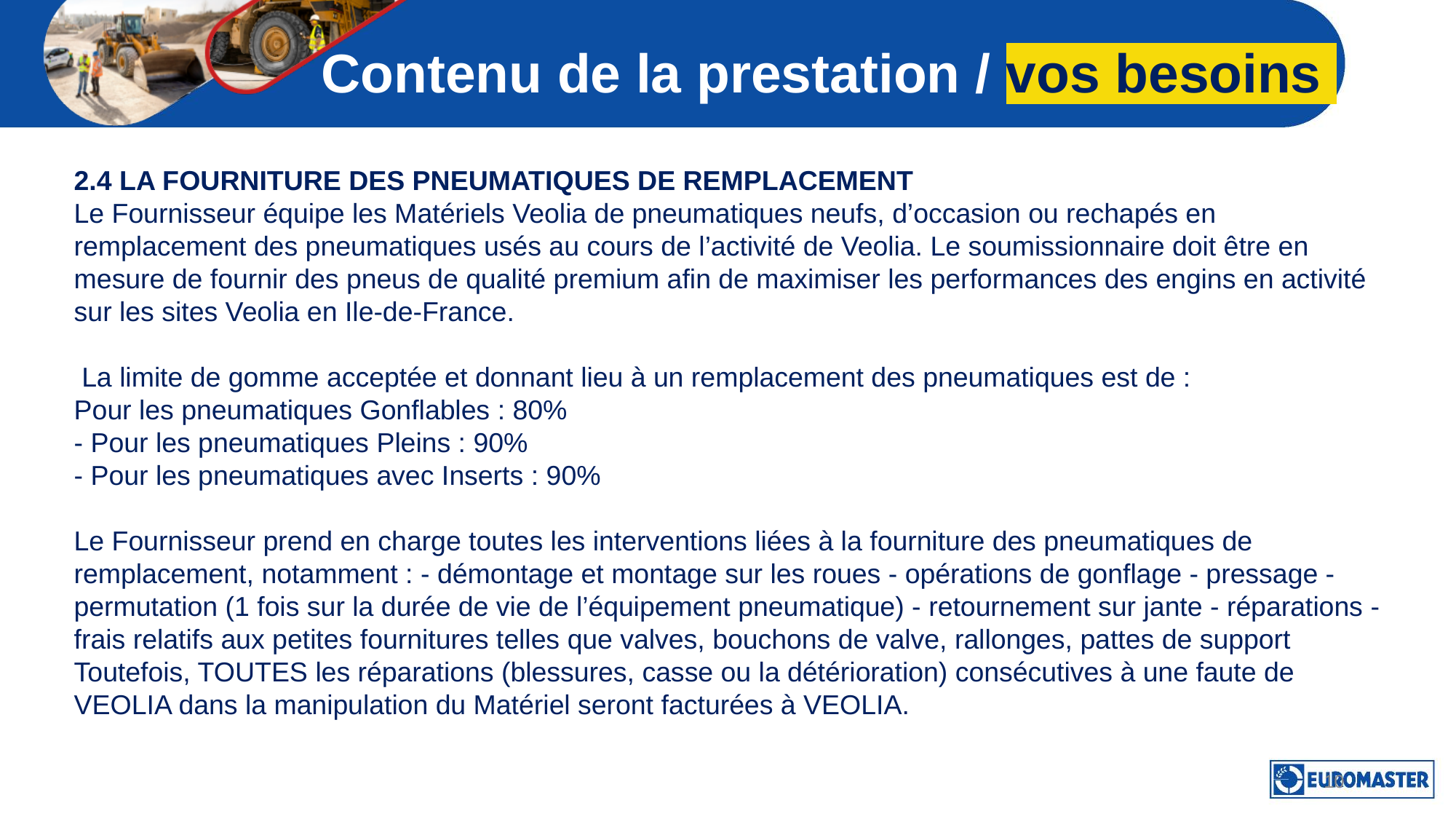

# Contenu de la prestation / vos besoins
2.4 LA FOURNITURE DES PNEUMATIQUES DE REMPLACEMENT
Le Fournisseur équipe les Matériels Veolia de pneumatiques neufs, d’occasion ou rechapés en remplacement des pneumatiques usés au cours de l’activité de Veolia. Le soumissionnaire doit être en mesure de fournir des pneus de qualité premium afin de maximiser les performances des engins en activité sur les sites Veolia en Ile-de-France.

 La limite de gomme acceptée et donnant lieu à un remplacement des pneumatiques est de :
Pour les pneumatiques Gonflables : 80%
- Pour les pneumatiques Pleins : 90%
- Pour les pneumatiques avec Inserts : 90%

Le Fournisseur prend en charge toutes les interventions liées à la fourniture des pneumatiques de remplacement, notamment : - démontage et montage sur les roues - opérations de gonflage - pressage - permutation (1 fois sur la durée de vie de l’équipement pneumatique) - retournement sur jante - réparations - frais relatifs aux petites fournitures telles que valves, bouchons de valve, rallonges, pattes de support
Toutefois, TOUTES les réparations (blessures, casse ou la détérioration) consécutives à une faute de VEOLIA dans la manipulation du Matériel seront facturées à VEOLIA.

10